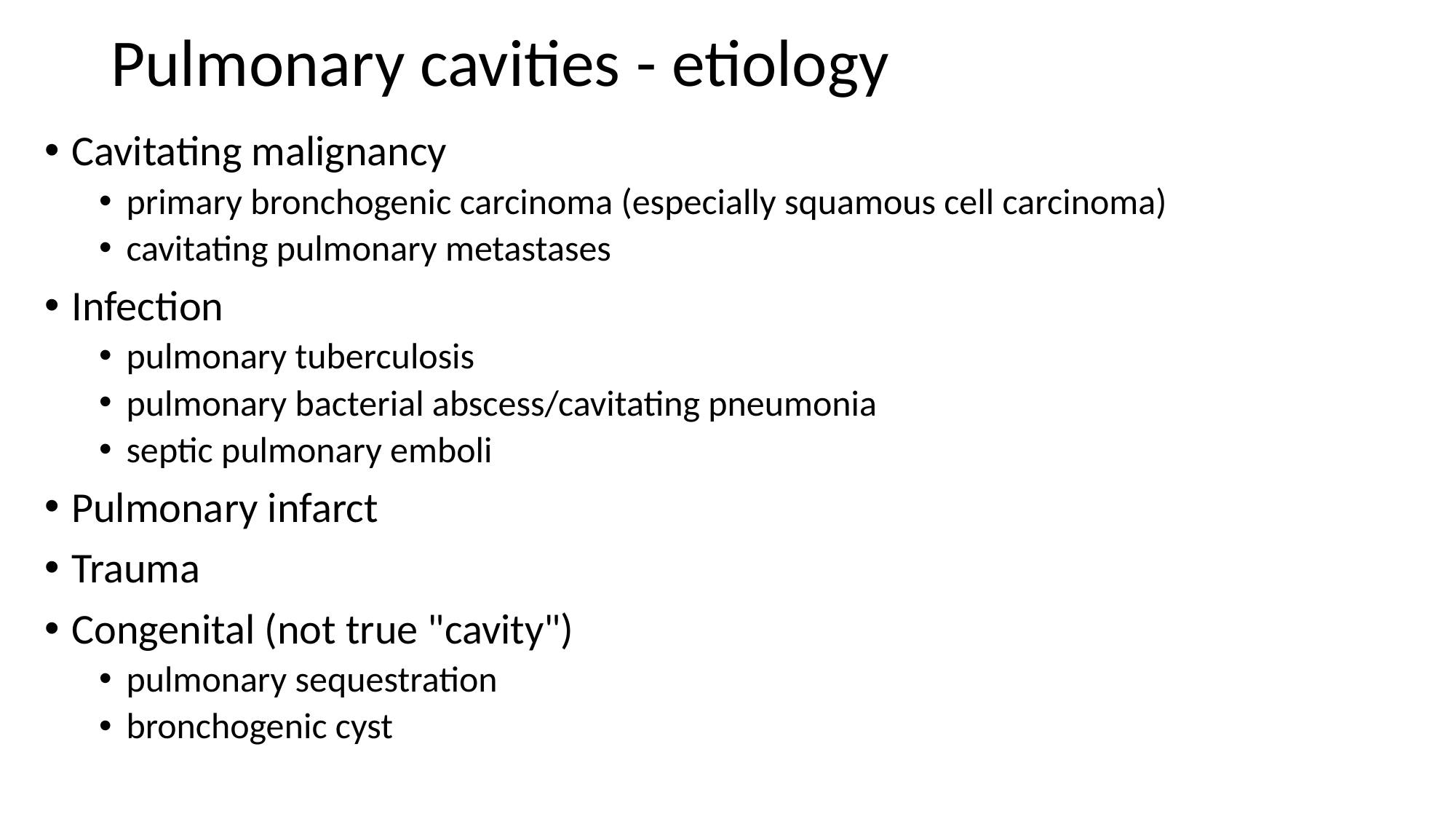

# Pulmonary cavities - etiology
Cavitating malignancy
primary bronchogenic carcinoma (especially squamous cell carcinoma)
cavitating pulmonary metastases
Infection
pulmonary tuberculosis
pulmonary bacterial abscess/cavitating pneumonia
septic pulmonary emboli
Pulmonary infarct
Trauma
Congenital (not true "cavity")
pulmonary sequestration
bronchogenic cyst